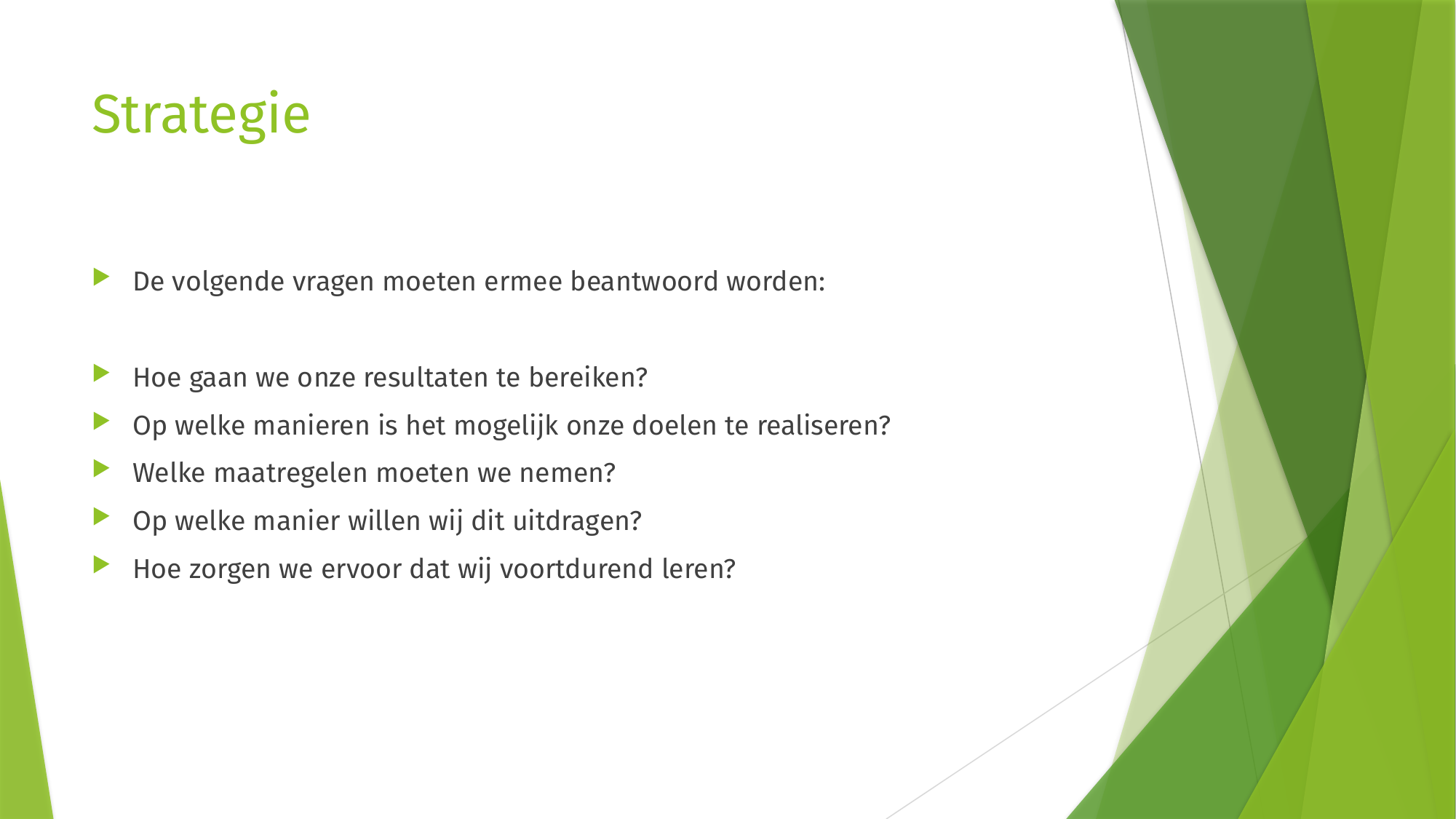

# Strategie
De volgende vragen moeten ermee beantwoord worden:

Hoe gaan we onze resultaten te bereiken?
Op welke manieren is het mogelijk onze doelen te realiseren?
Welke maatregelen moeten we nemen?
Op welke manier willen wij dit uitdragen?
Hoe zorgen we ervoor dat wij voortdurend leren?